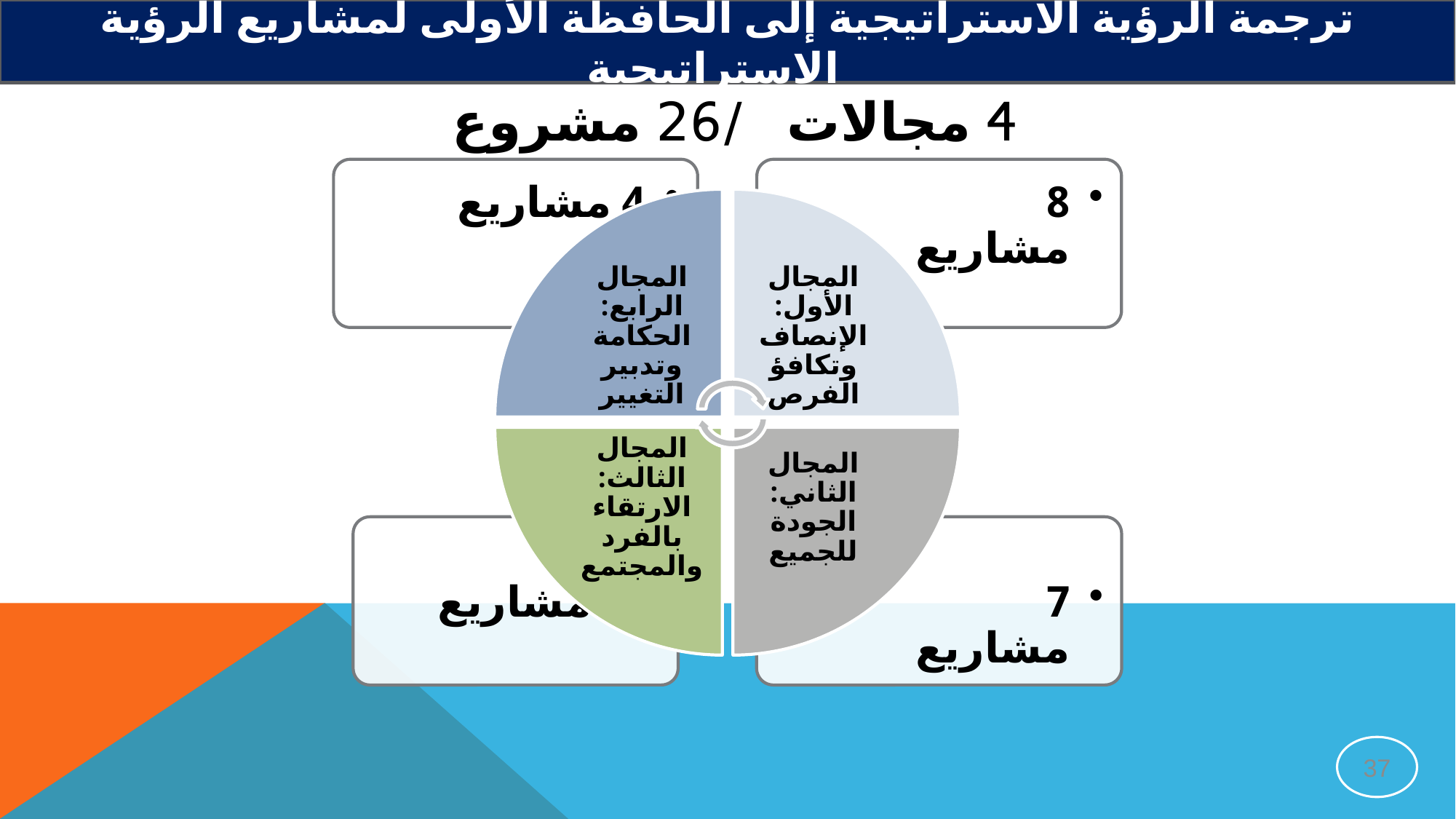

ترجمة الرؤية الاستراتيجية إلى الحافظة الأولى لمشاريع الرؤية الاستراتيجية
4 مجالات  /26 مشروع
7 مشاريع
7 مشاريع
8 مشاريع
4 مشاريع
المجال الرابع: الحكامة وتدبير التغيير
المجال الأول: الإنصاف وتكافؤ الفرص
المجال الثاني: الجودة للجميع
المجال الثالث: الارتقاء بالفرد والمجتمع
37